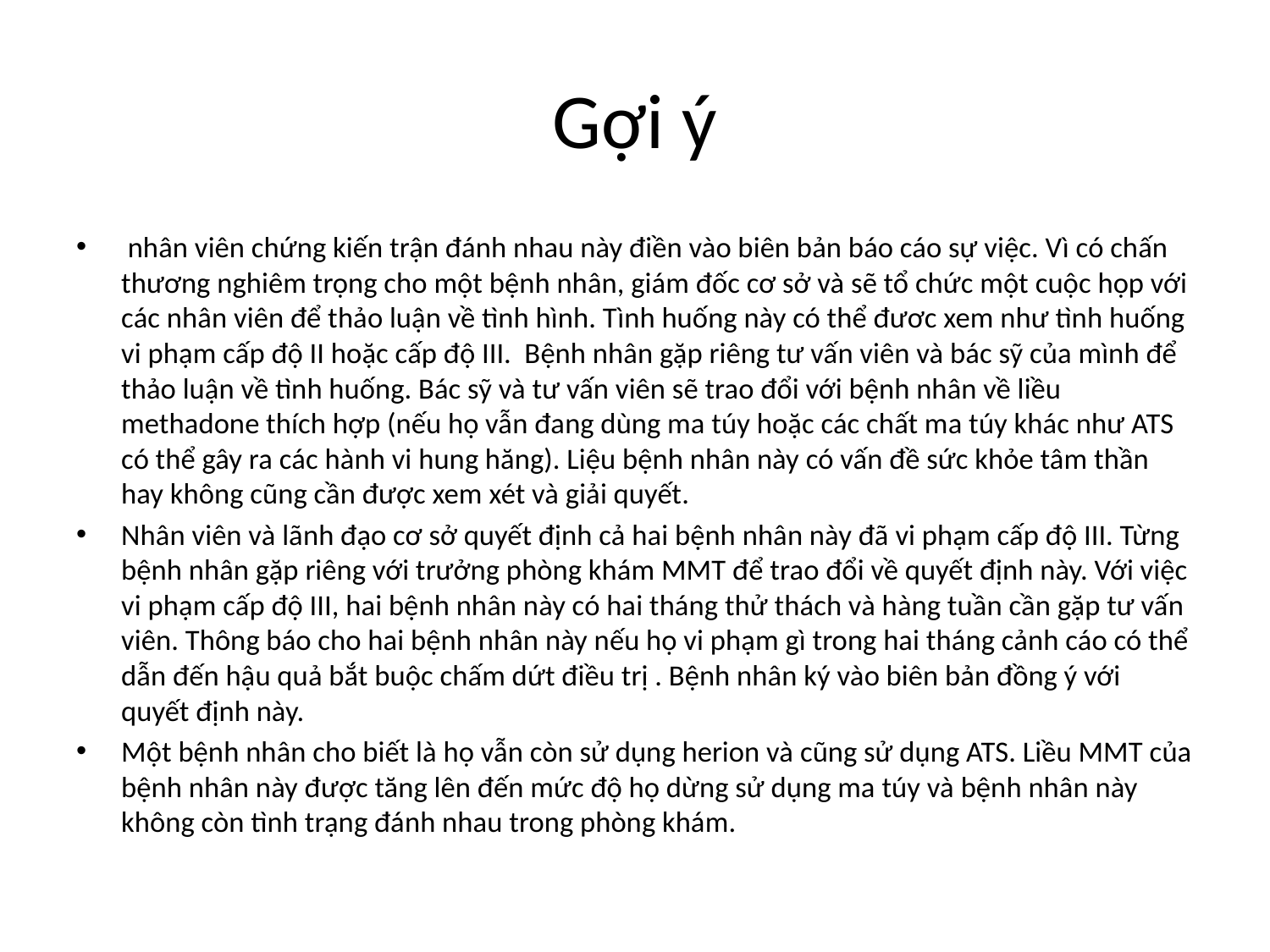

# Gợi ý
 nhân viên chứng kiến trận đánh nhau này điền vào biên bản báo cáo sự việc. Vì có chấn thương nghiêm trọng cho một bệnh nhân, giám đốc cơ sở và sẽ tổ chức một cuộc họp với các nhân viên để thảo luận về tình hình. Tình huống này có thể đươc xem như tình huống vi phạm cấp độ II hoặc cấp độ III.  Bệnh nhân gặp riêng tư vấn viên và bác sỹ của mình để thảo luận về tình huống. Bác sỹ và tư vấn viên sẽ trao đổi với bệnh nhân về liều methadone thích hợp (nếu họ vẫn đang dùng ma túy hoặc các chất ma túy khác như ATS có thể gây ra các hành vi hung hăng). Liệu bệnh nhân này có vấn đề sức khỏe tâm thần hay không cũng cần được xem xét và giải quyết.
Nhân viên và lãnh đạo cơ sở quyết định cả hai bệnh nhân này đã vi phạm cấp độ III. Từng bệnh nhân gặp riêng với trưởng phòng khám MMT để trao đổi về quyết định này. Với việc vi phạm cấp độ III, hai bệnh nhân này có hai tháng thử thách và hàng tuần cần gặp tư vấn viên. Thông báo cho hai bệnh nhân này nếu họ vi phạm gì trong hai tháng cảnh cáo có thể dẫn đến hậu quả bắt buộc chấm dứt điều trị . Bệnh nhân ký vào biên bản đồng ý với quyết định này.
Một bệnh nhân cho biết là họ vẫn còn sử dụng herion và cũng sử dụng ATS. Liều MMT của bệnh nhân này được tăng lên đến mức độ họ dừng sử dụng ma túy và bệnh nhân này không còn tình trạng đánh nhau trong phòng khám.